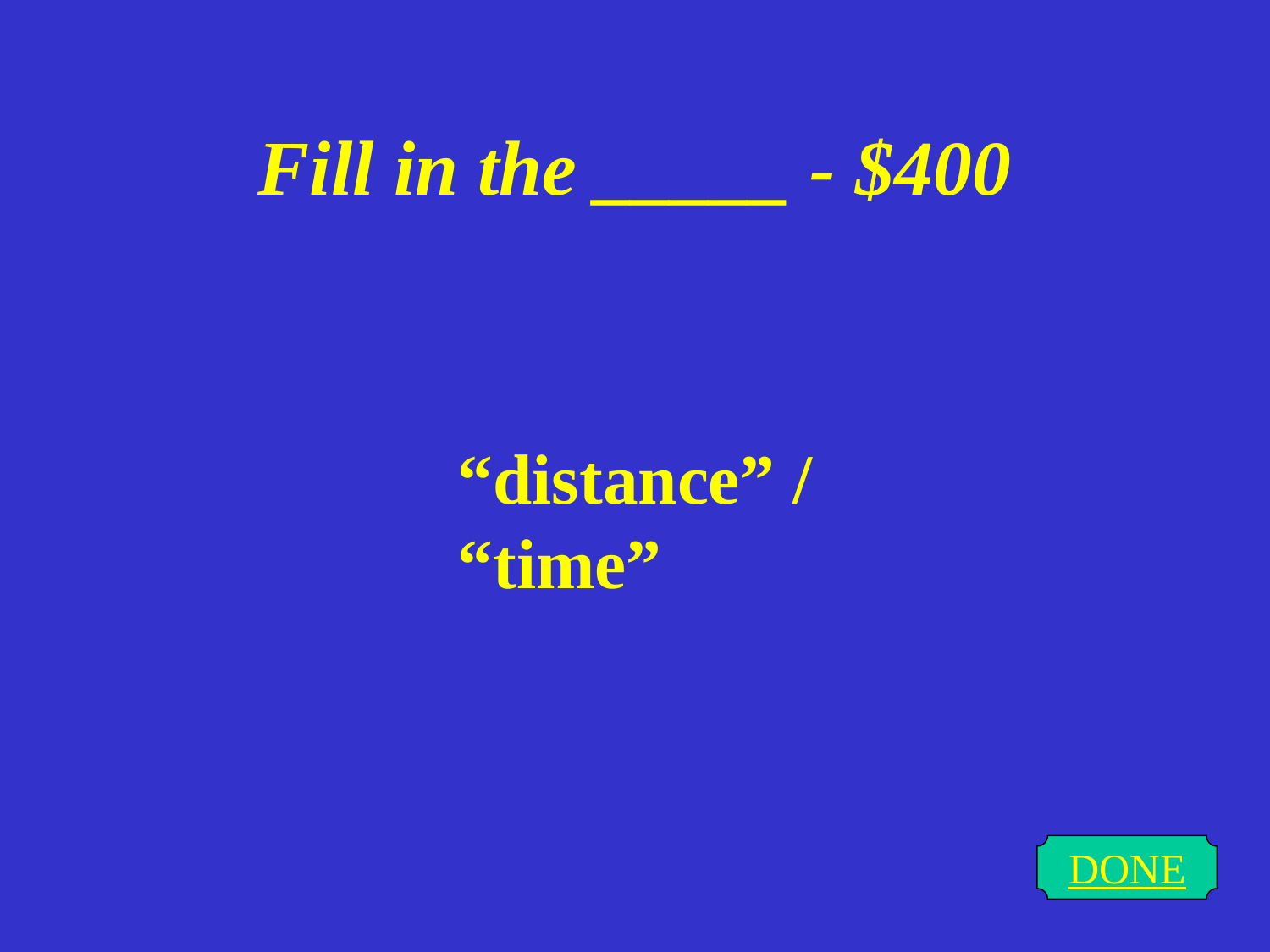

# Fill in the _____ - $400
“distance” / “time”

DONE